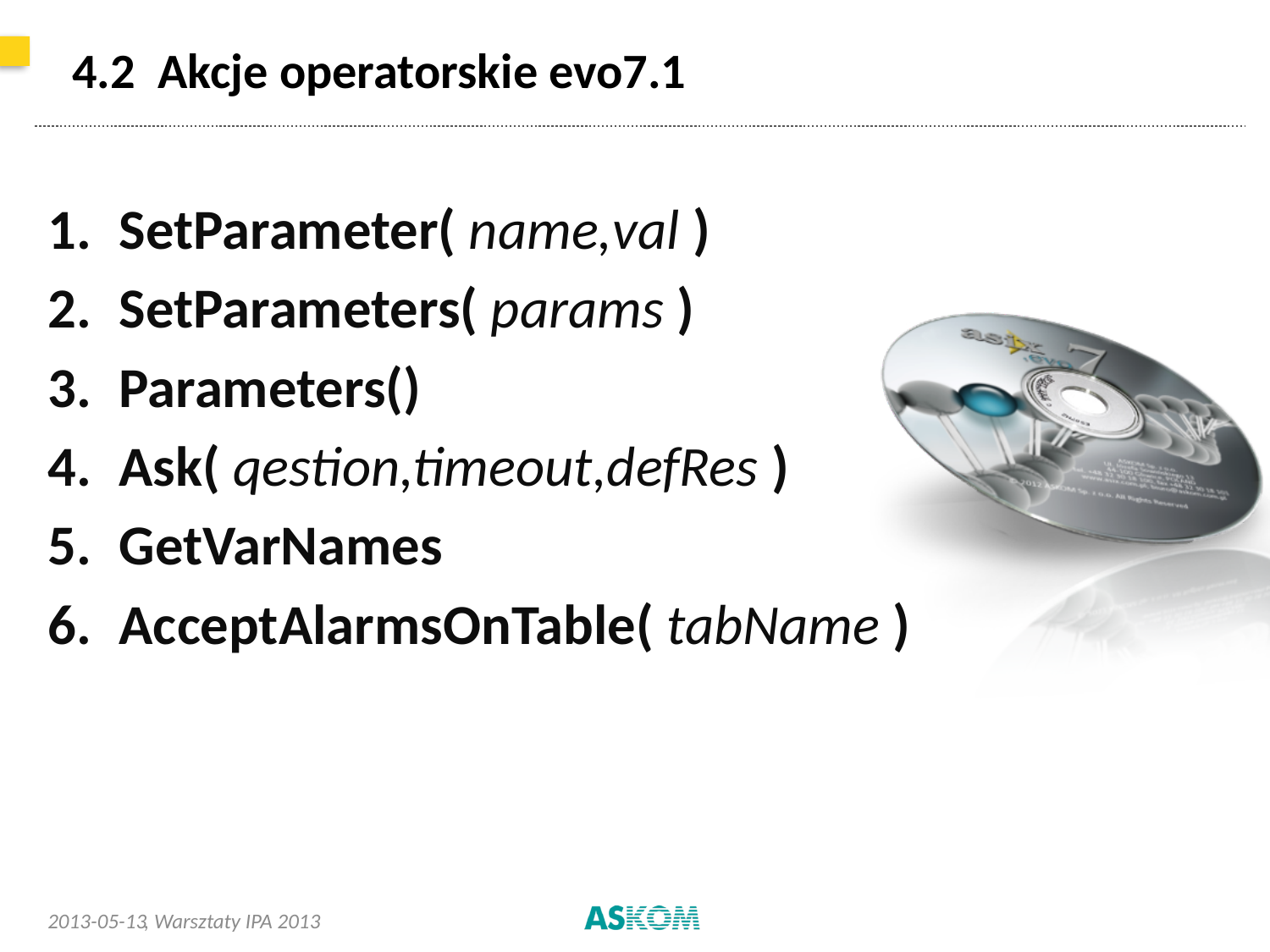

# 4.2  Akcje operatorskie evo7.1
SetParameter( name,val )
SetParameters( params )
Parameters()
Ask( qestion,timeout,defRes )
GetVarNames
AcceptAlarmsOnTable( tabName )

2013-05-13
, Warsztaty IPA 2013